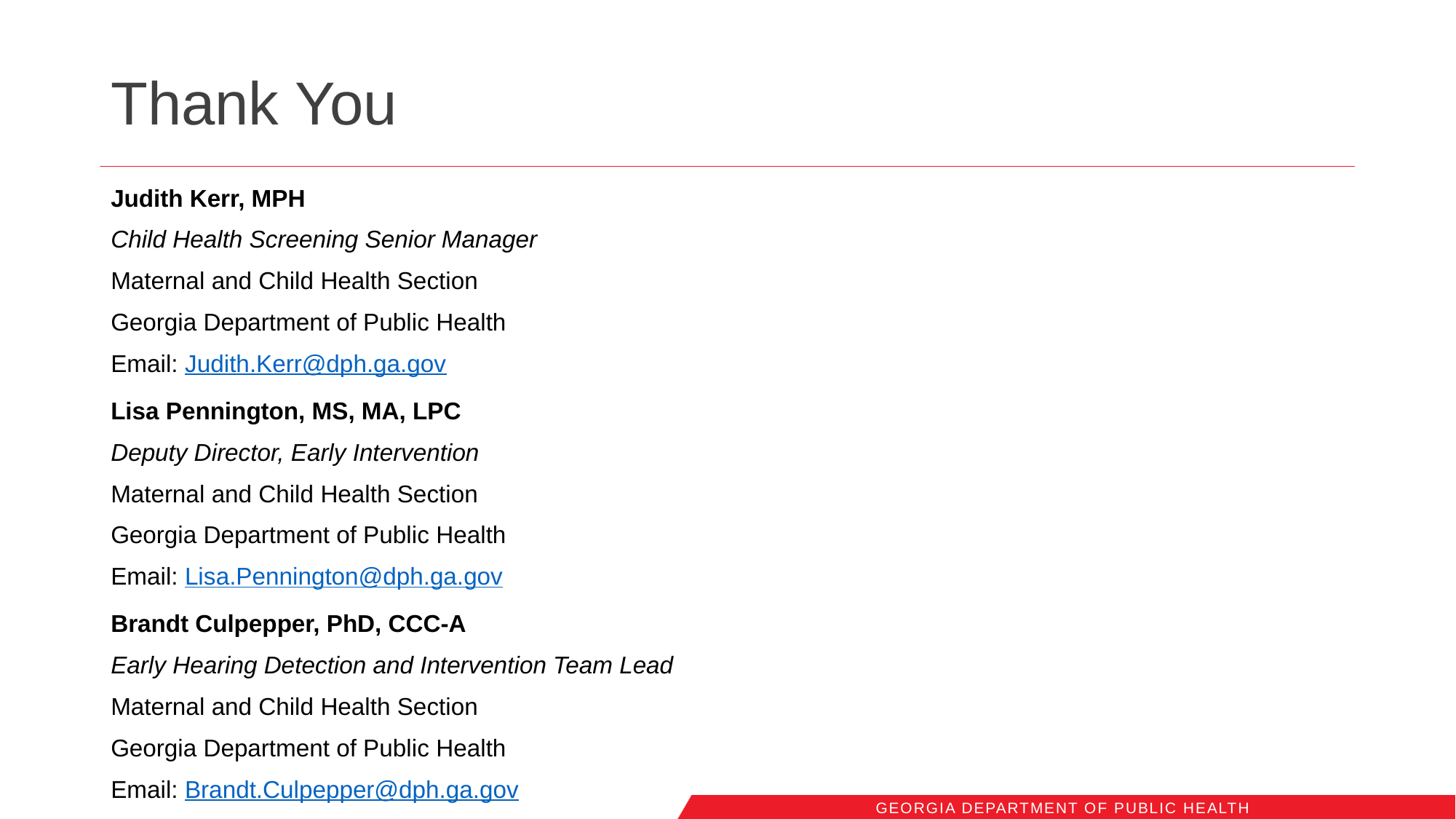

# Thank You
Judith Kerr, MPH
Child Health Screening Senior Manager
Maternal and Child Health Section
Georgia Department of Public Health
Email: Judith.Kerr@dph.ga.gov

Lisa Pennington, MS, MA, LPC
Deputy Director, Early Intervention
Maternal and Child Health Section
Georgia Department of Public Health
Email: Lisa.Pennington@dph.ga.gov

Brandt Culpepper, PhD, CCC-A
Early Hearing Detection and Intervention Team Lead
Maternal and Child Health Section
Georgia Department of Public Health
Email: Brandt.Culpepper@dph.ga.gov